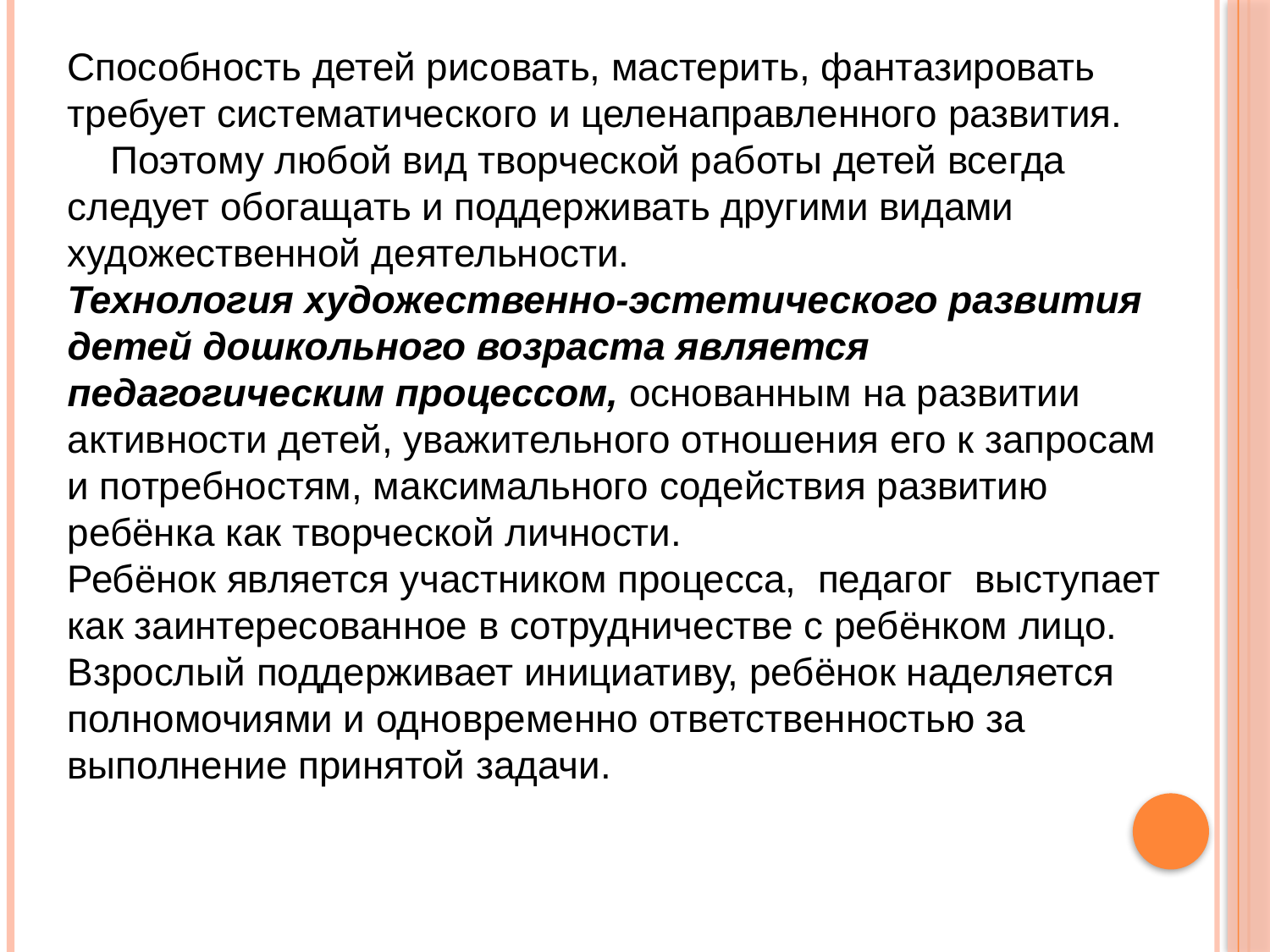

Способность детей рисовать, мастерить, фантазировать требует систематического и целенаправленного развития.         Поэтому любой вид творческой работы детей всегда следует обогащать и поддерживать другими видами художественной деятельности.
Технология художественно-эстетического развития детей дошкольного возраста является педагогическим процессом, основанным на развитии активности детей, уважительного отношения его к запросам и потребностям, максимального содействия развитию ребёнка как творческой личности.
Ребёнок является участником процесса,  педагог  выступает как заинтересованное в сотрудничестве с ребёнком лицо. Взрослый поддерживает инициативу, ребёнок наделяется полномочиями и одновременно ответственностью за выполнение принятой задачи.